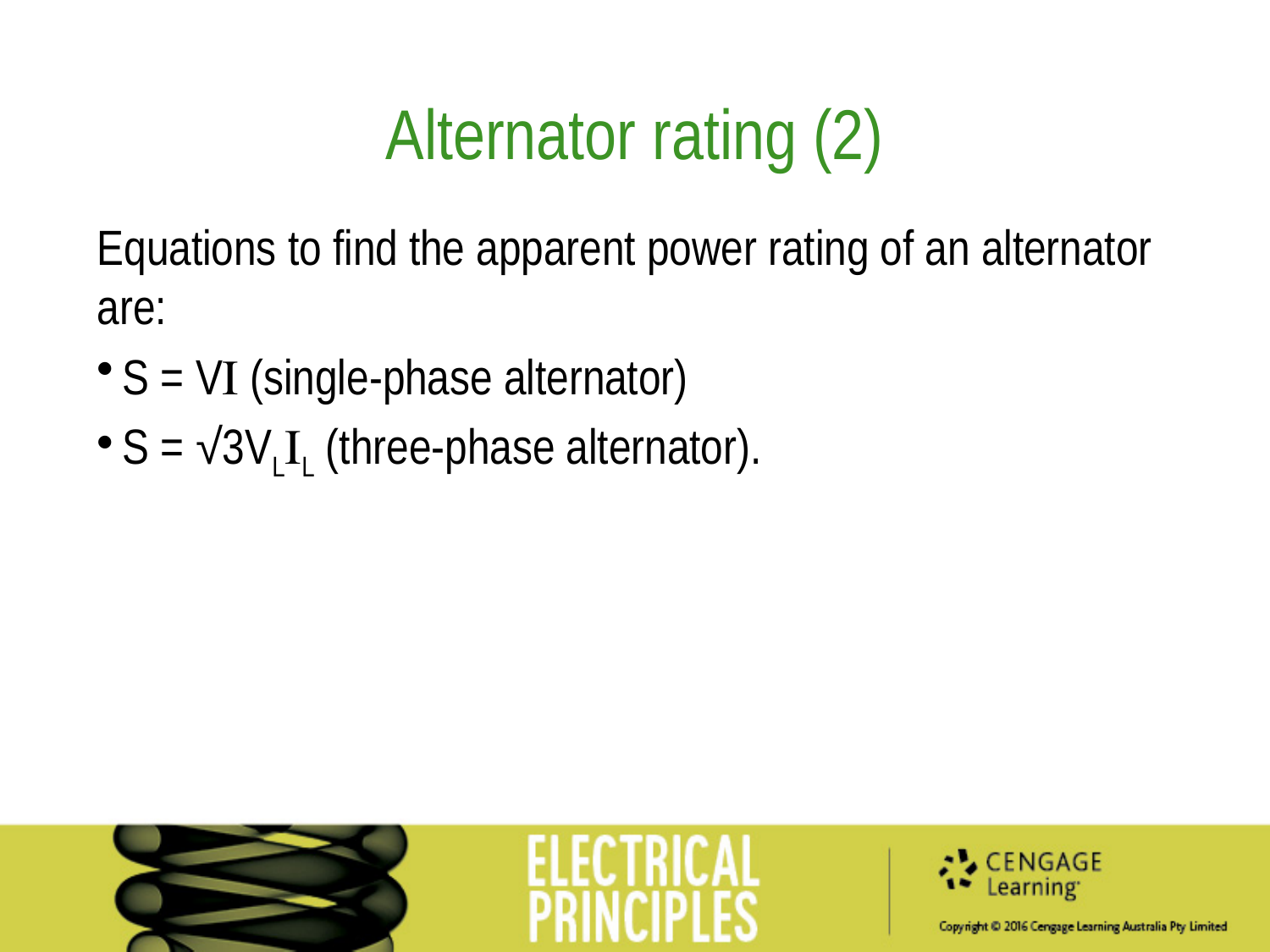

Alternator rating (2)
Equations to find the apparent power rating of an alternator are:
S = VI (single-phase alternator)
S = √3VLIL (three-phase alternator).